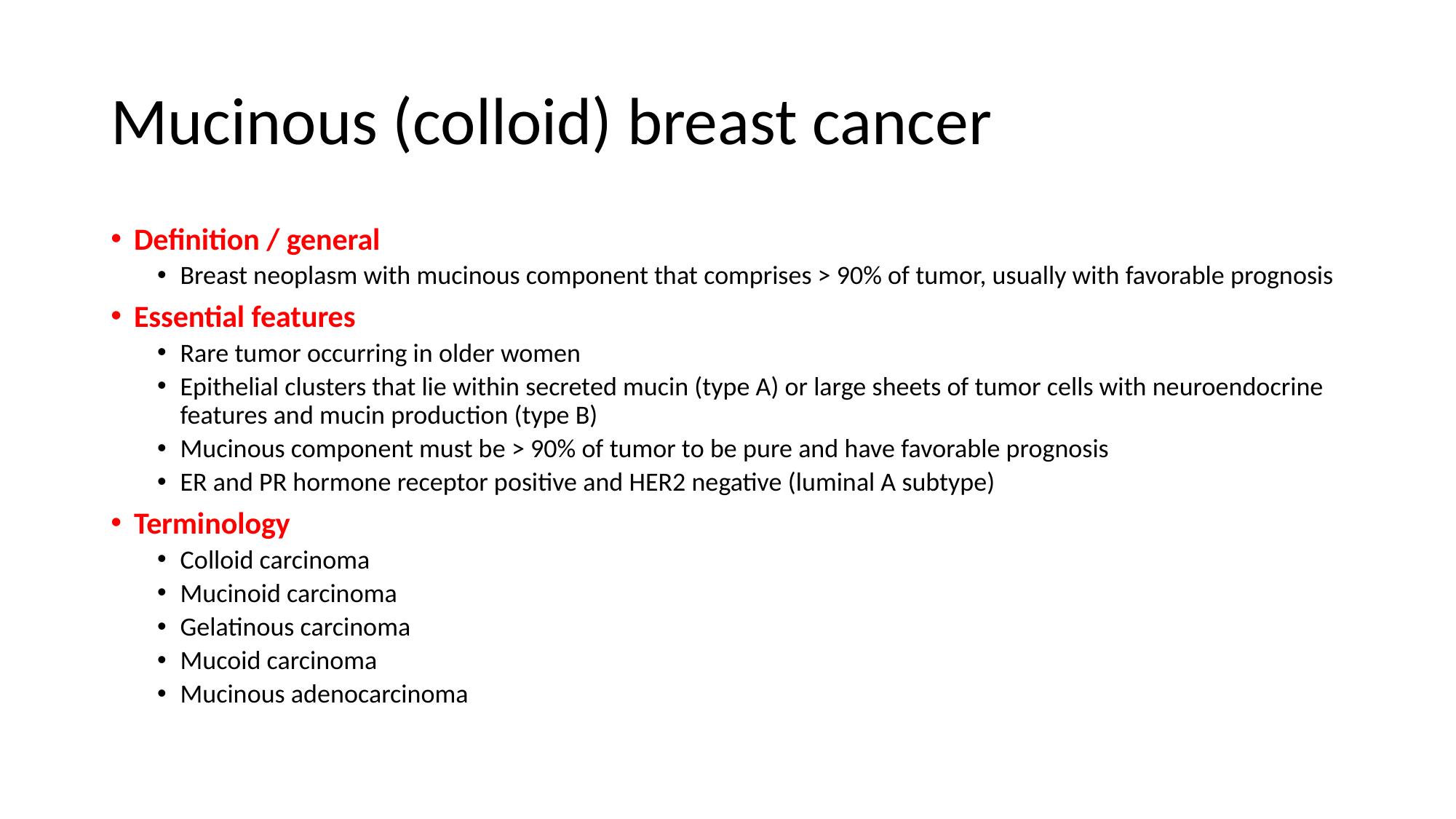

# Mucinous (colloid) breast cancer
Definition / general
Breast neoplasm with mucinous component that comprises > 90% of tumor, usually with favorable prognosis
Essential features
Rare tumor occurring in older women
Epithelial clusters that lie within secreted mucin (type A) or large sheets of tumor cells with neuroendocrine features and mucin production (type B)
Mucinous component must be > 90% of tumor to be pure and have favorable prognosis
ER and PR hormone receptor positive and HER2 negative (luminal A subtype)
Terminology
Colloid carcinoma
Mucinoid carcinoma
Gelatinous carcinoma
Mucoid carcinoma
Mucinous adenocarcinoma